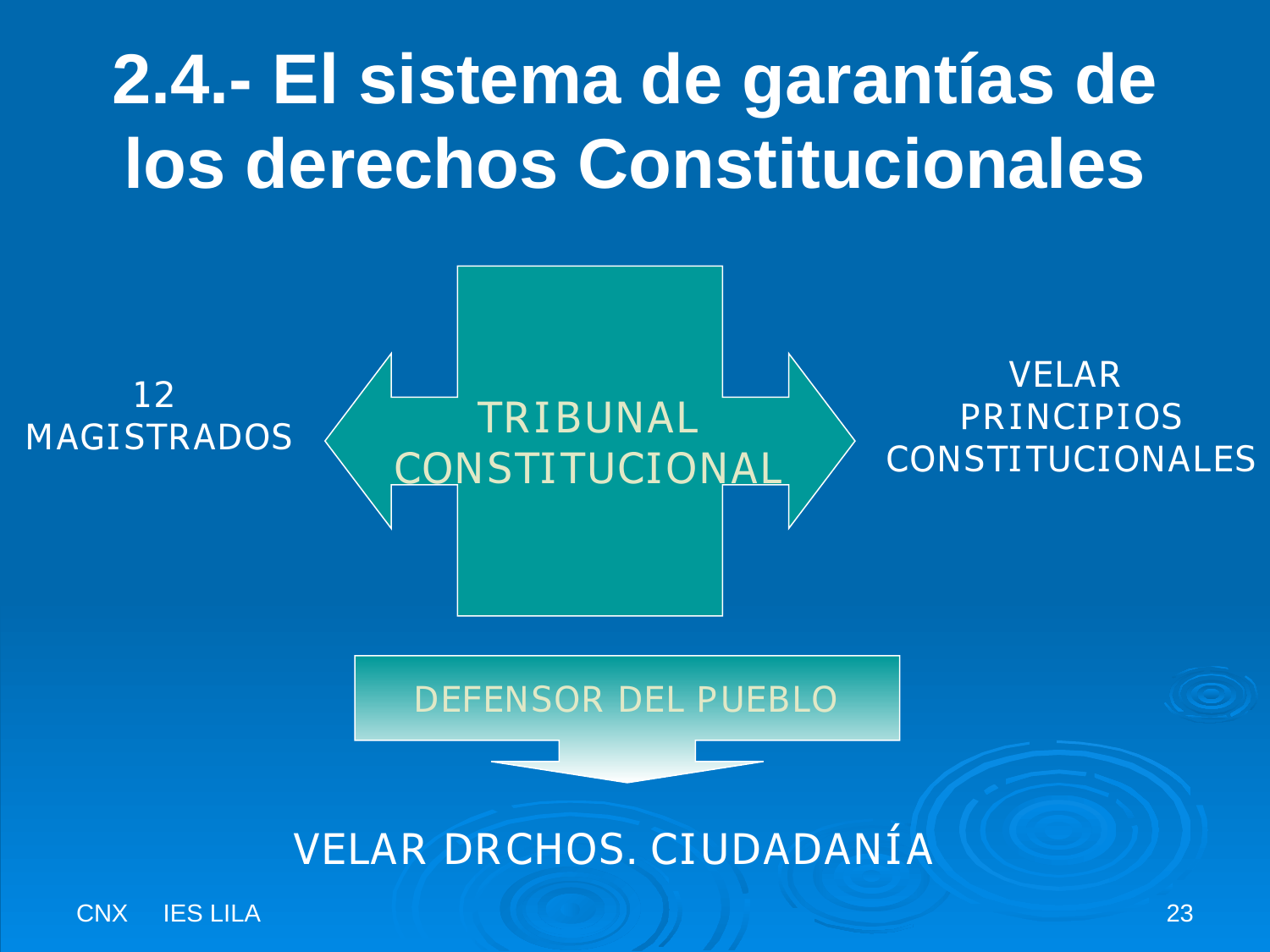

# 2.4.- El sistema de garantías de los derechos Constitucionales
TRIBUNAL
CONSTITUCIONAL

VELAR
PRINCIPIOS
CONSTITUCIONALES
12
 MAGISTRADOS
DEFENSOR DEL PUEBLO
VELAR DRCHOS. CIUDADANÍA
CNX     IES LILA
23